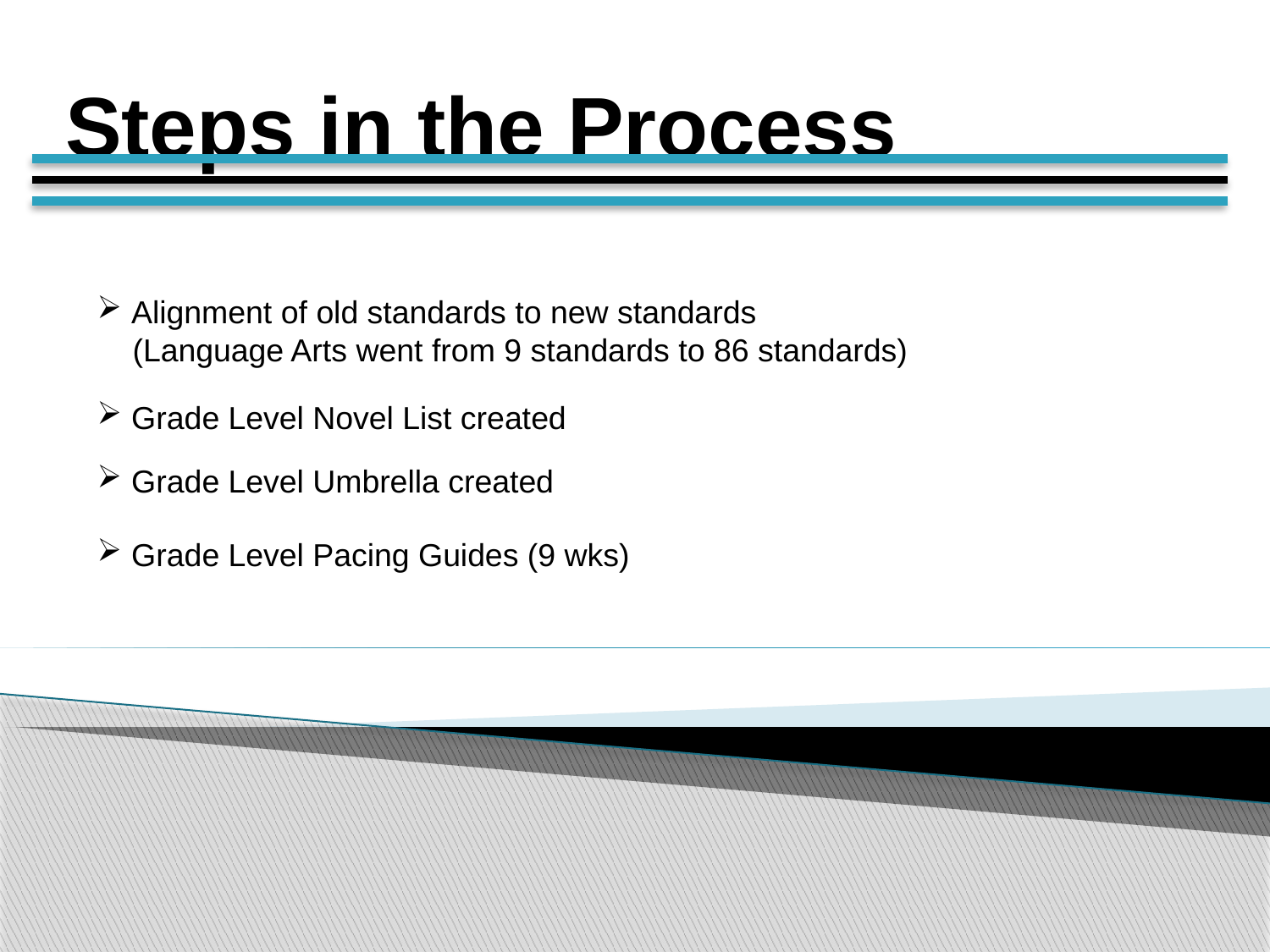

# Steps in the Process
 Alignment of old standards to new standards
    (Language Arts went from 9 standards to 86 standards)
 Grade Level Novel List created
 Grade Level Umbrella created
 Grade Level Pacing Guides (9 wks)